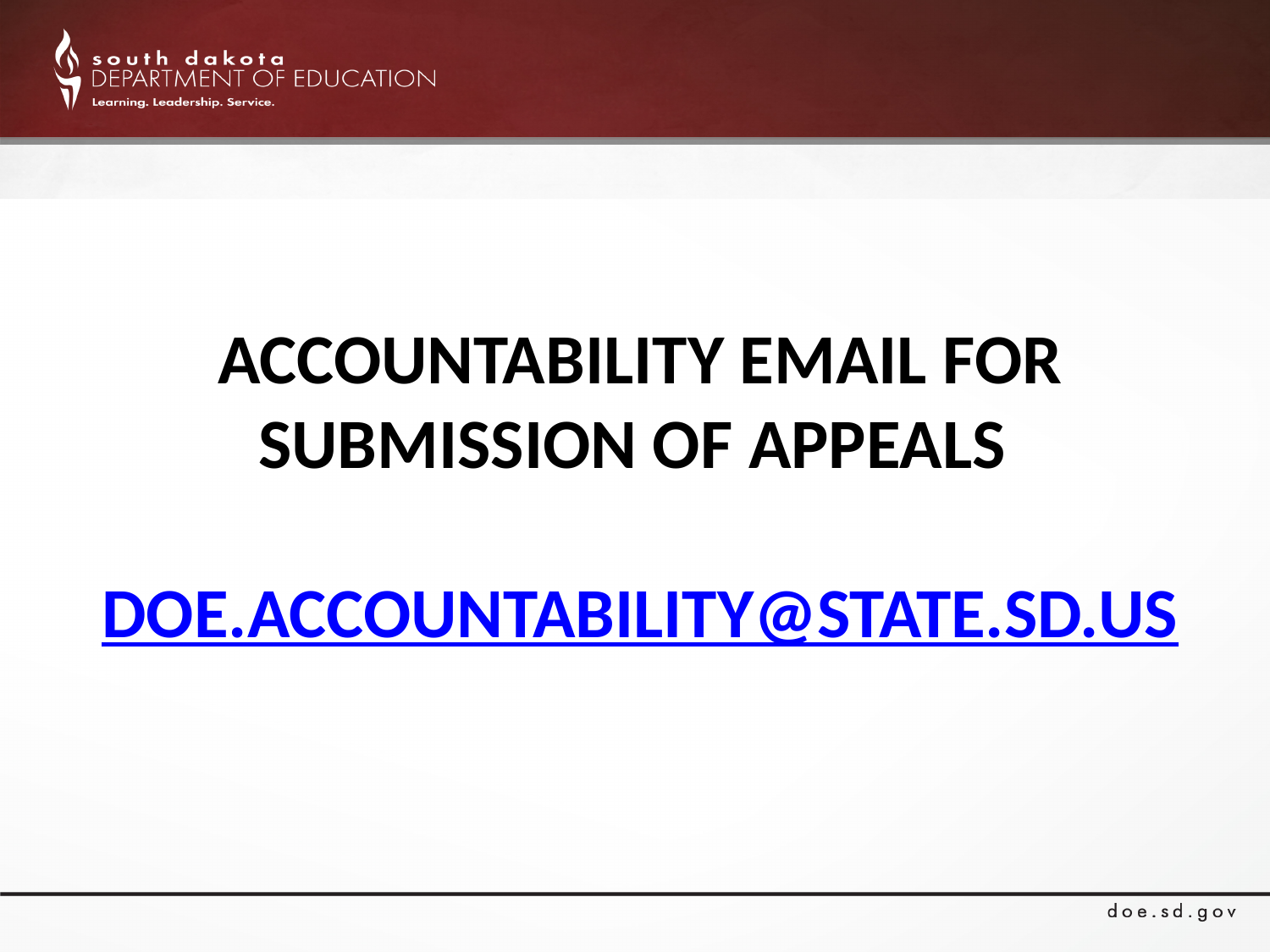

# Accountability Email for Submission of Appeals DOE.Accountability@state.sd.us